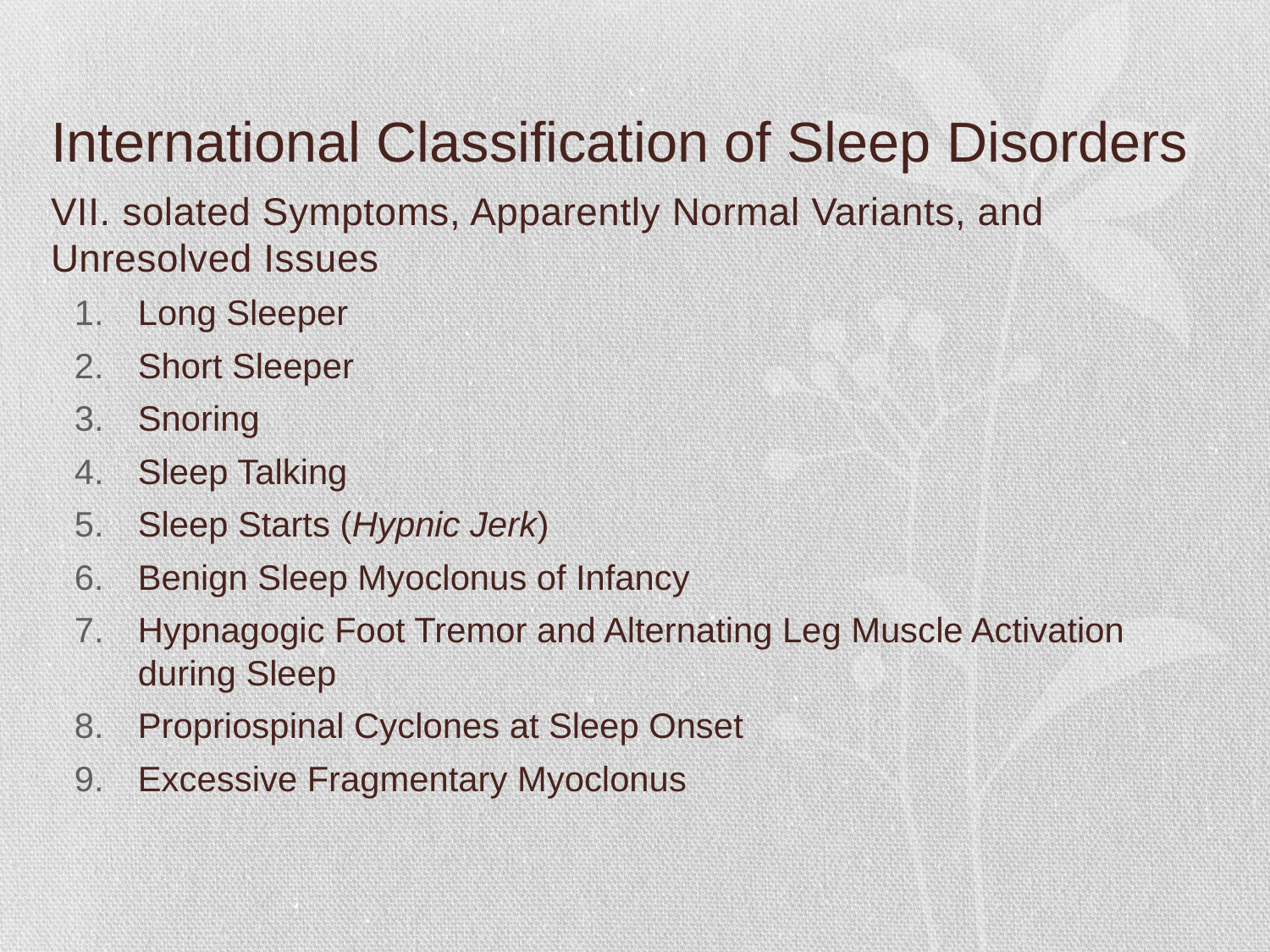

# International Classification of Sleep Disorders
VII. solated Symptoms, Apparently Normal Variants, and Unresolved Issues
Long Sleeper
Short Sleeper
Snoring
Sleep Talking
Sleep Starts (Hypnic Jerk)
Benign Sleep Myoclonus of Infancy
Hypnagogic Foot Tremor and Alternating Leg Muscle Activation during Sleep
Propriospinal Cyclones at Sleep Onset
Excessive Fragmentary Myoclonus